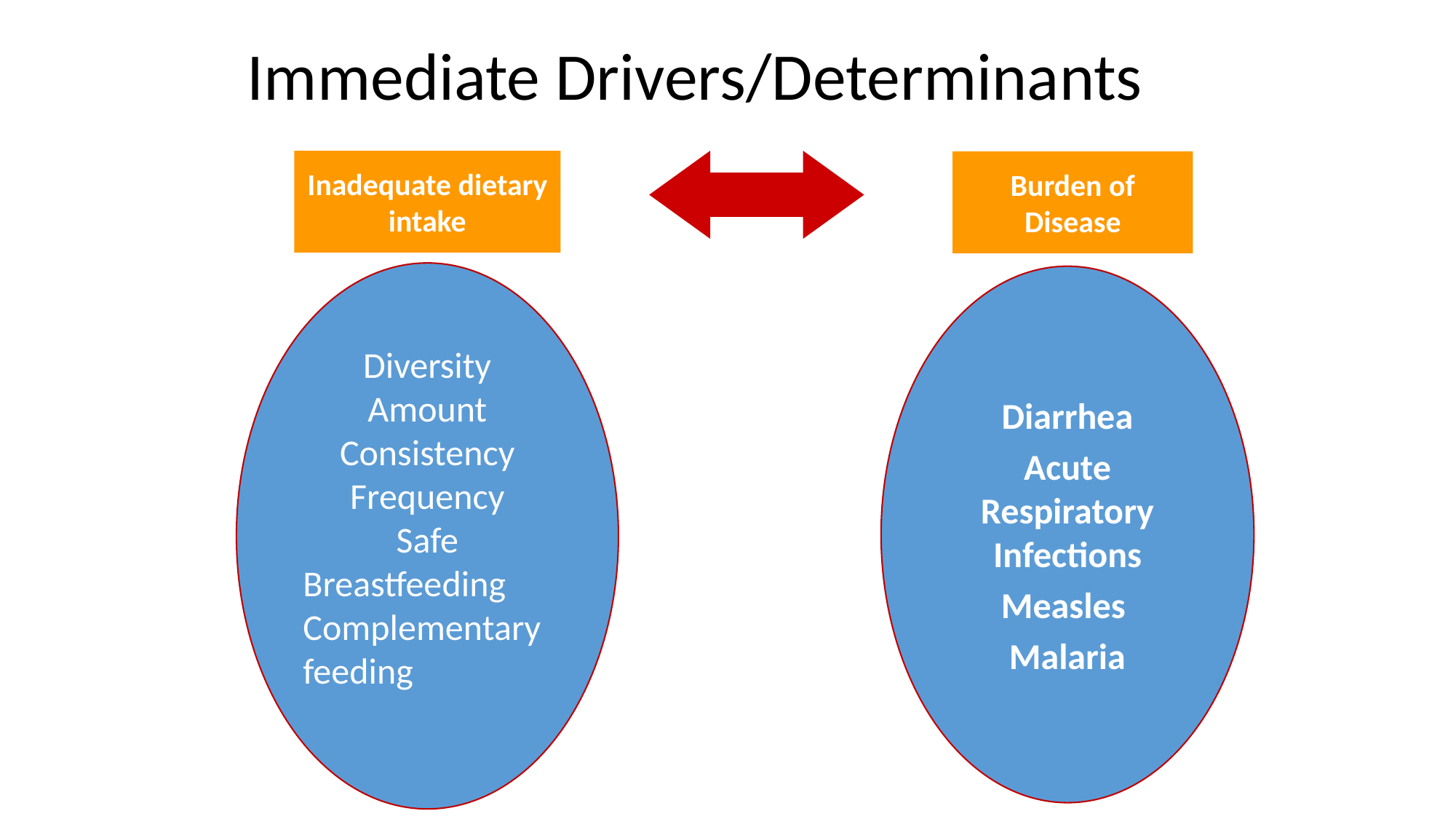

# Immediate Drivers/Determinants
Inadequate dietary intake

Burden of Disease

Diversity
Amount
Consistency
Frequency
Safe
Breastfeeding
Complementary feeding

Diarrhea
Acute Respiratory Infections
Measles
Malaria